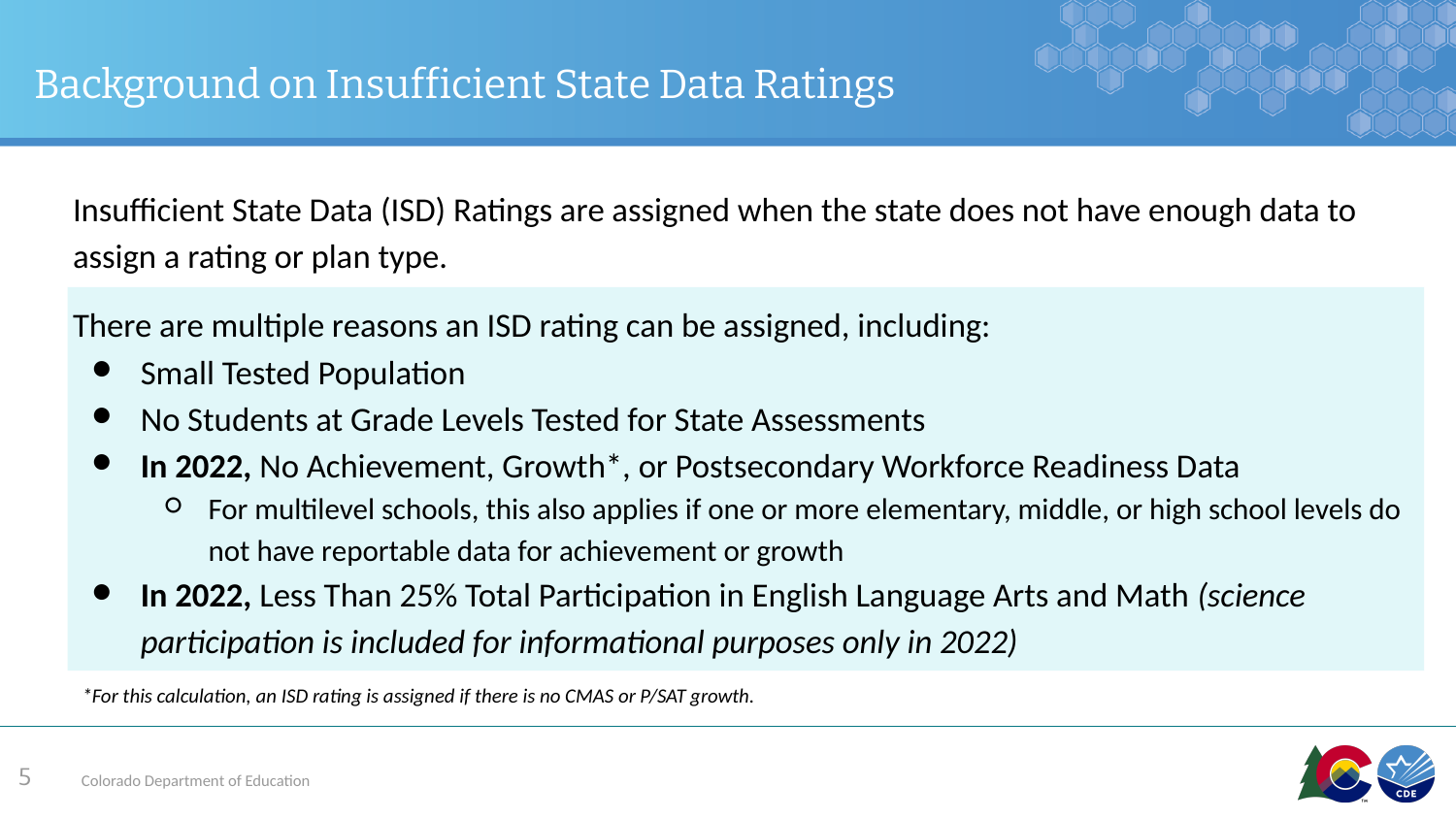

# Background on Insufficient State Data Ratings
Insufficient State Data (ISD) Ratings are assigned when the state does not have enough data to assign a rating or plan type.
There are multiple reasons an ISD rating can be assigned, including:
Small Tested Population
No Students at Grade Levels Tested for State Assessments
In 2022, No Achievement, Growth*, or Postsecondary Workforce Readiness Data
For multilevel schools, this also applies if one or more elementary, middle, or high school levels do not have reportable data for achievement or growth
In 2022, Less Than 25% Total Participation in English Language Arts and Math (science participation is included for informational purposes only in 2022)

*For this calculation, an ISD rating is assigned if there is no CMAS or P/SAT growth.
5